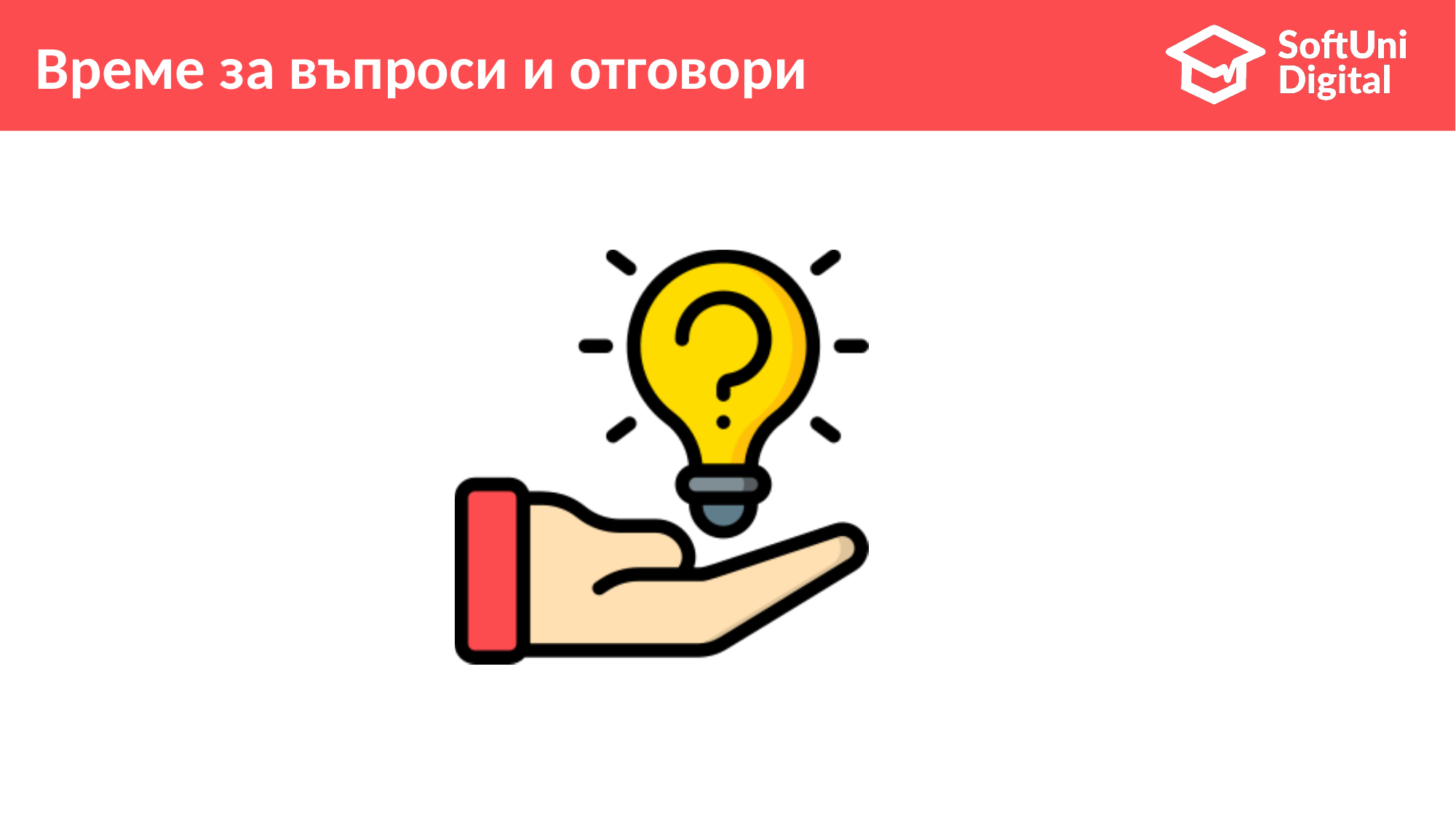

# Време за въпроси и отговори
38